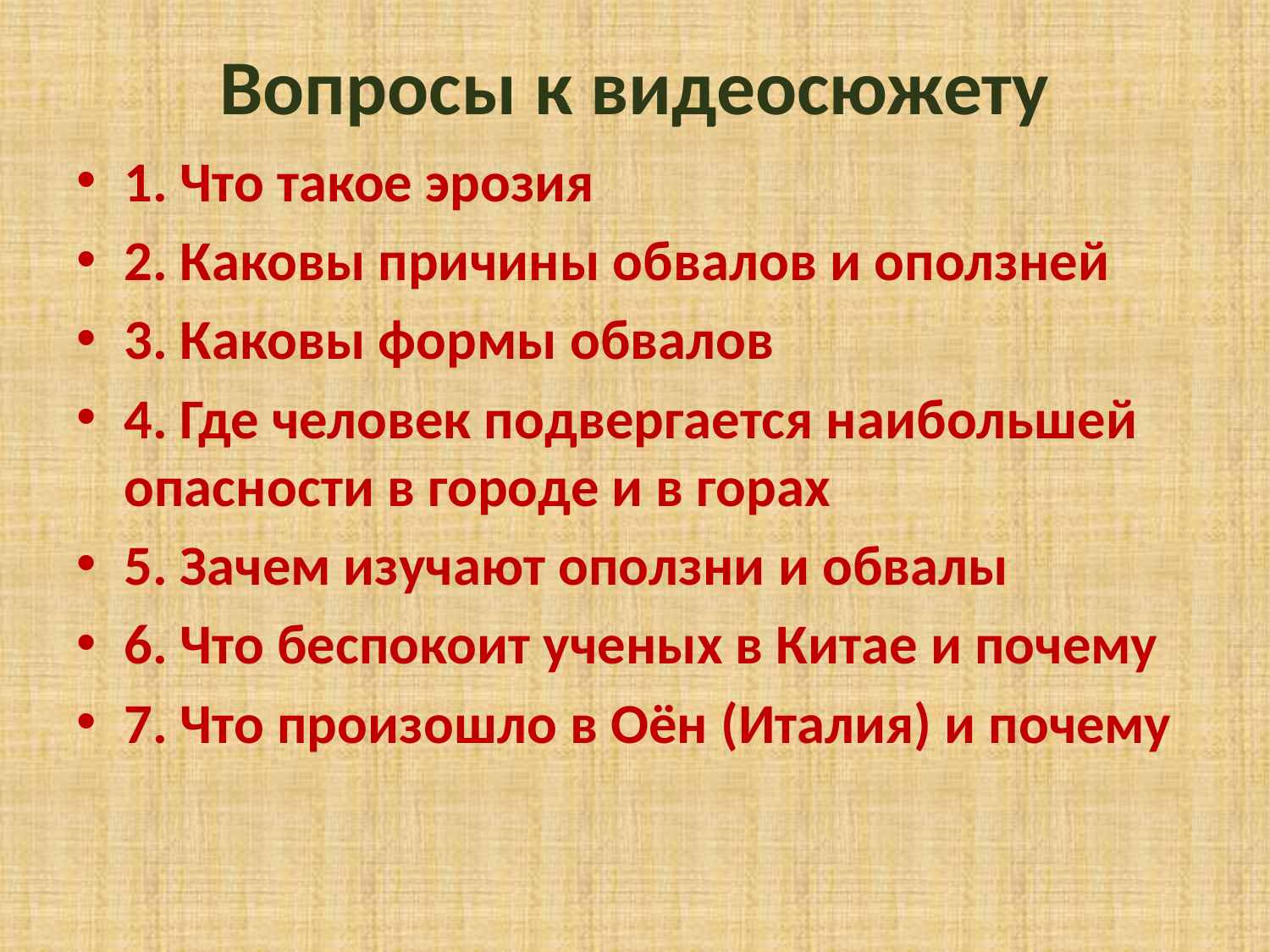

# Вопросы к видеосюжету
1. Что такое эрозия
2. Каковы причины обвалов и оползней
3. Каковы формы обвалов
4. Где человек подвергается наибольшей опасности в городе и в горах
5. Зачем изучают оползни и обвалы
6. Что беспокоит ученых в Китае и почему
7. Что произошло в Оён (Италия) и почему